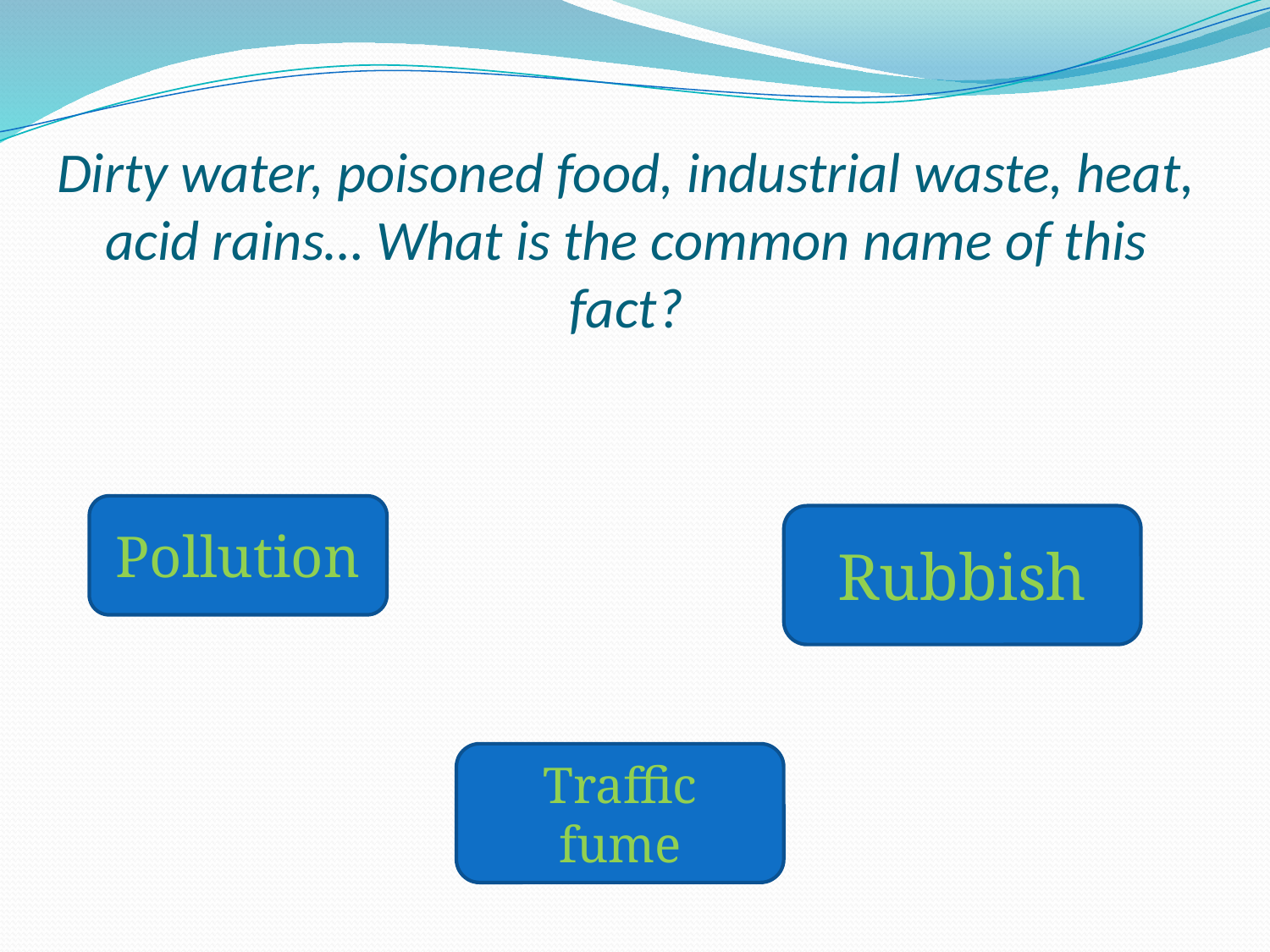

# Dirty water, poisoned food, industrial waste, heat, acid rains… What is the common name of this fact?
Pollution
Rubbish
Traffic fume